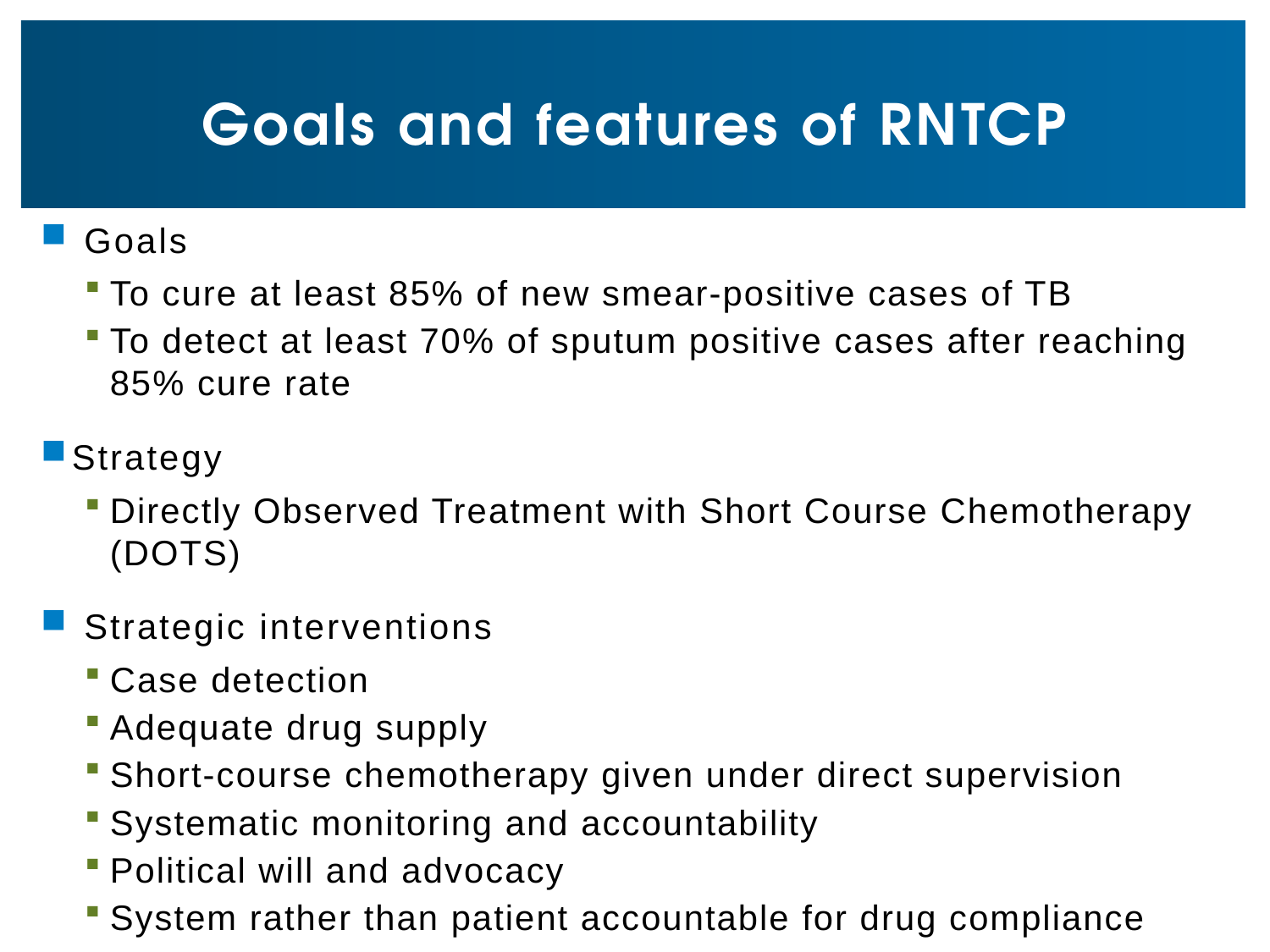

# Goals and features of RNTCP
 Goals
To cure at least 85% of new smear-positive cases of TB
To detect at least 70% of sputum positive cases after reaching 85% cure rate
Strategy
Directly Observed Treatment with Short Course Chemotherapy (DOTS)
 Strategic interventions
Case detection
Adequate drug supply
Short-course chemotherapy given under direct supervision
Systematic monitoring and accountability
Political will and advocacy
System rather than patient accountable for drug compliance